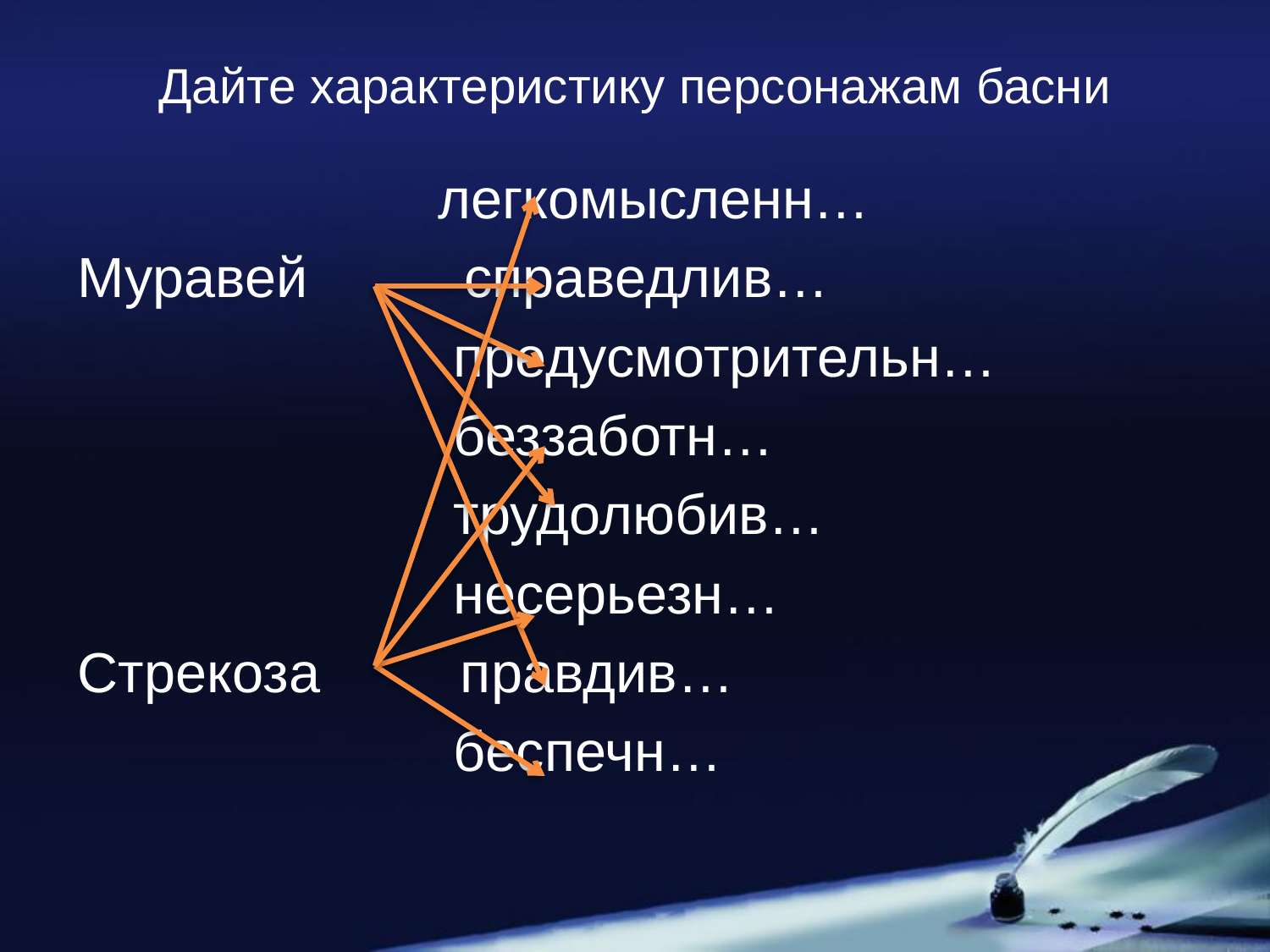

# Дайте характеристику персонажам басни
                       легкомысленн…
Муравей          справедлив…
                        предусмотрительн…
                        беззаботн…
                        трудолюбив…
                        несерьезн…
Стрекоза         правдив…
                        беспечн…